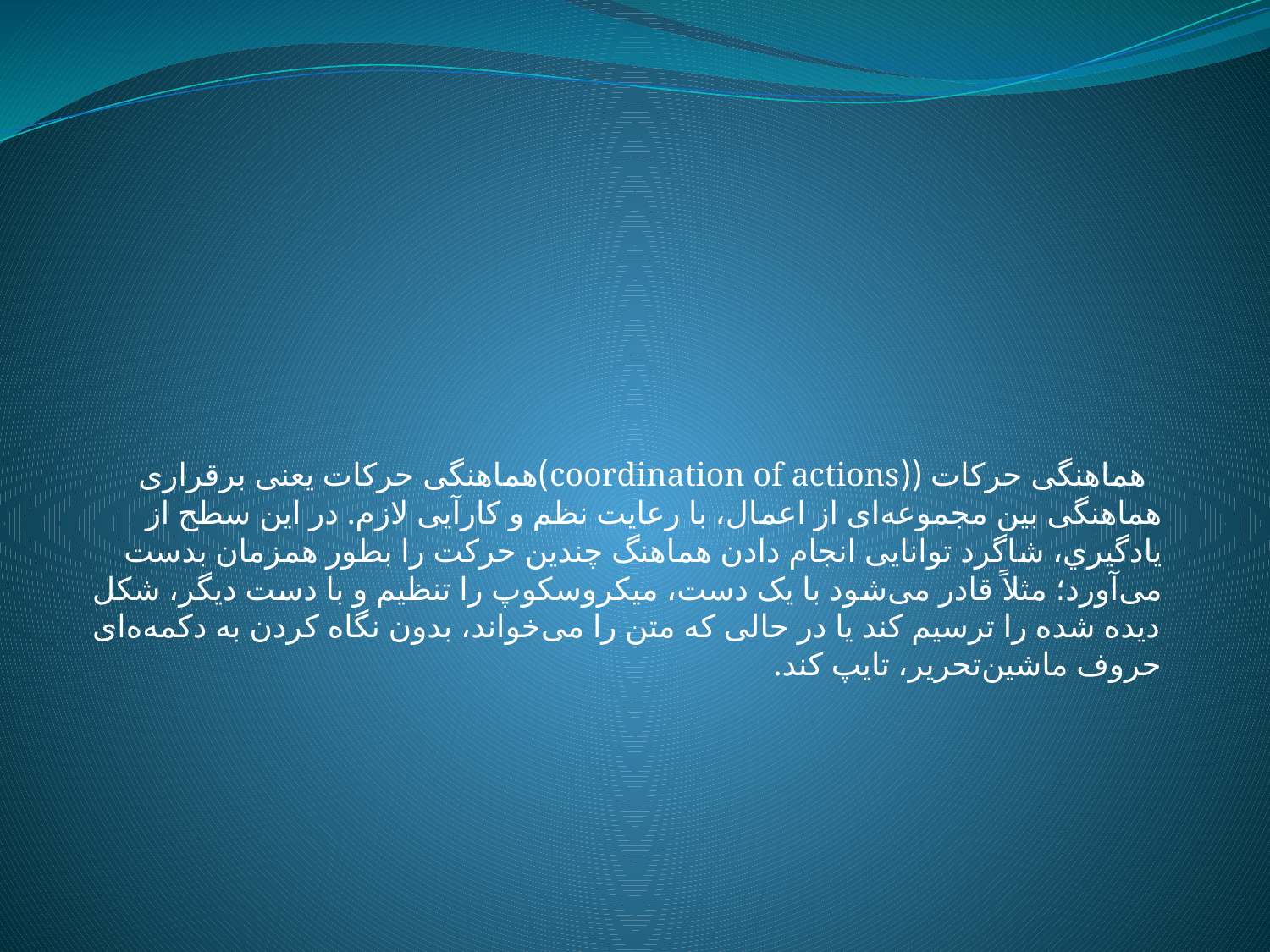

#
  هماهنگى حرکات ((coordination of actions)هماهنگى حرکات يعنى برقرارى هماهنگى بين مجموعه‌اى از اعمال، با رعايت نظم و کارآيى لازم. در اين سطح از يادگيري، شاگرد توانايى انجام دادن هماهنگ چندين حرکت را بطور همزمان بدست مى‌آورد؛ مثلاً قادر مى‌شود با يک دست، ميکروسکوپ را تنظيم و با دست ديگر، شکل ديده شده را ترسيم کند يا در حالى که متن را مى‌خواند، بدون نگاه کردن به دکمه‌ەاى حروف ماشين‌تحرير، تايپ کند.